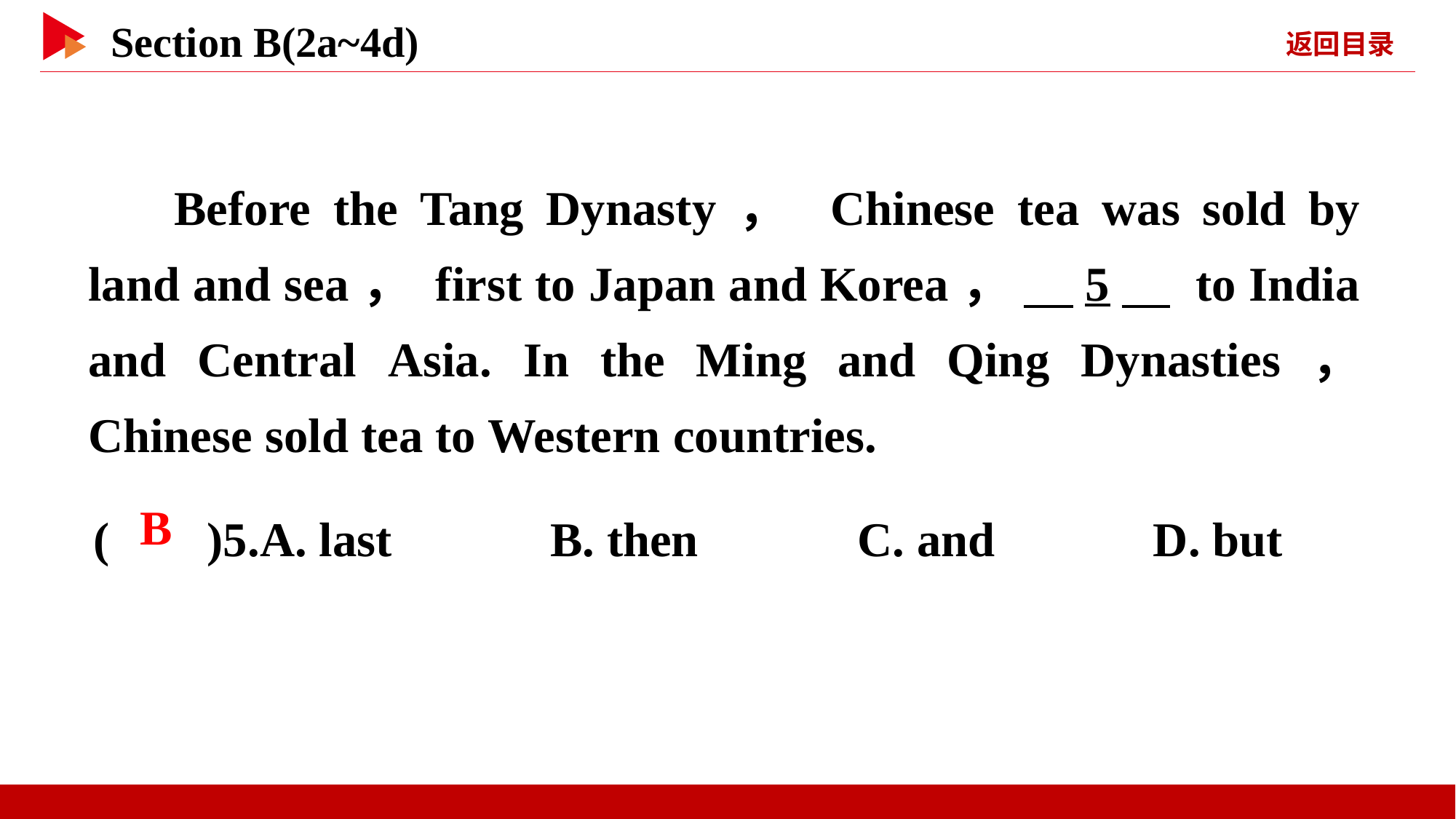

Before the Tang Dynasty， Chinese tea was sold by land and sea， first to Japan and Korea， 　5　 to India and Central Asia. In the Ming and Qing Dynasties， Chinese sold tea to Western countries.
(        )5.A. last             B. then		C. and             D. but
   B